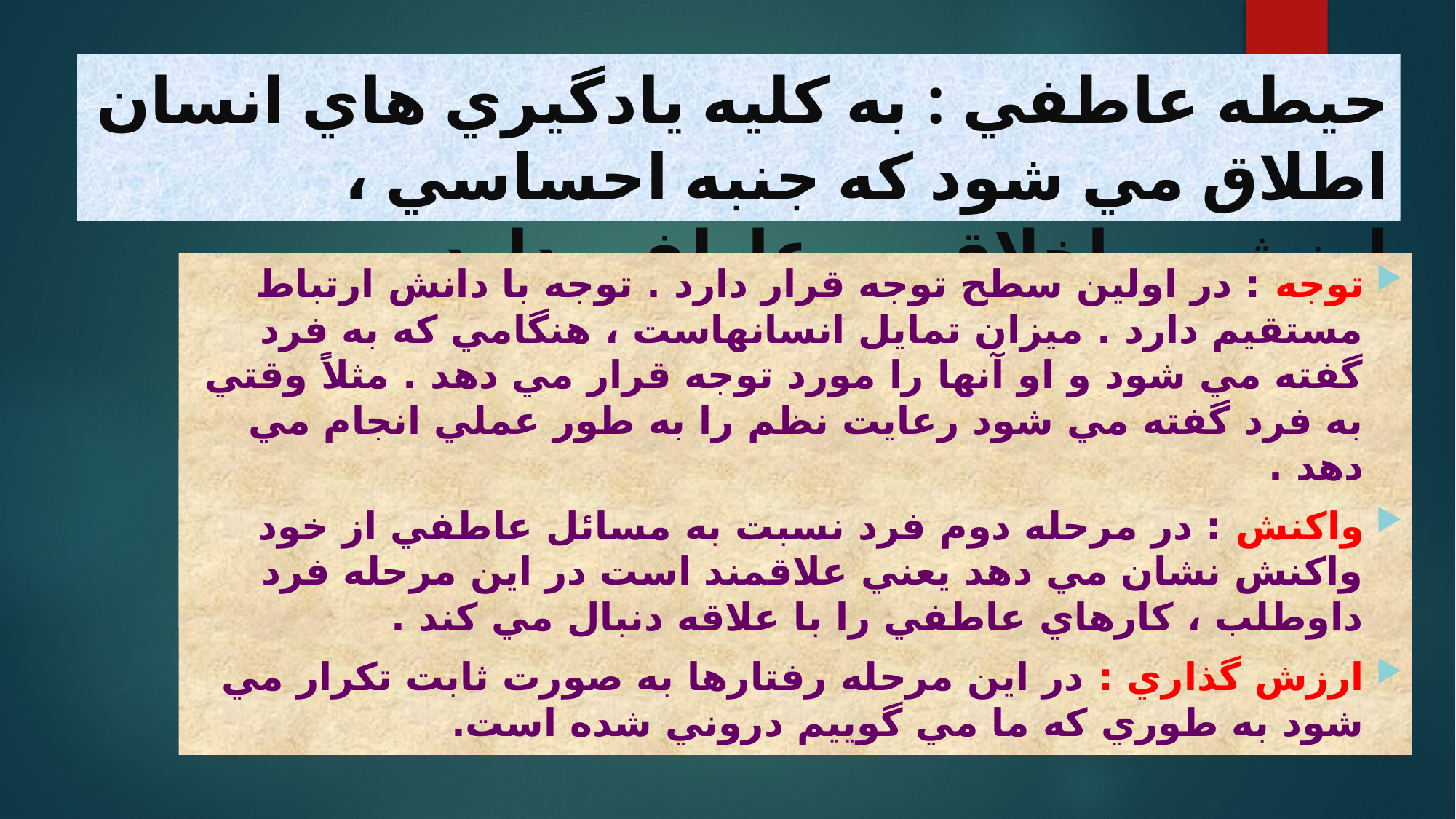

# حيطه عاطفي : به كليه يادگيري هاي انسان اطلاق مي شود كه جنبه احساسي ، ارزشي ، اخلاقي و عاطفي دارد .
توجه : در اولين سطح توجه قرار دارد . توجه با دانش ارتباط مستقيم دارد . ميزان تمايل انسانهاست ، هنگامي كه به فرد گفته مي شود و او آنها را مورد توجه قرار مي دهد . مثلاً وقتي به فرد گفته مي شود رعايت نظم را به طور عملي انجام مي دهد .
واكنش : در مرحله دوم فرد نسبت به مسائل عاطفي از خود واكنش نشان مي دهد يعني علاقمند است در اين مرحله فرد داوطلب ، كارهاي عاطفي را با علاقه دنبال مي كند .
ارزش گذاري : در اين مرحله رفتارها به صورت ثابت تكرار مي شود به طوري كه ما مي گوييم دروني شده است.